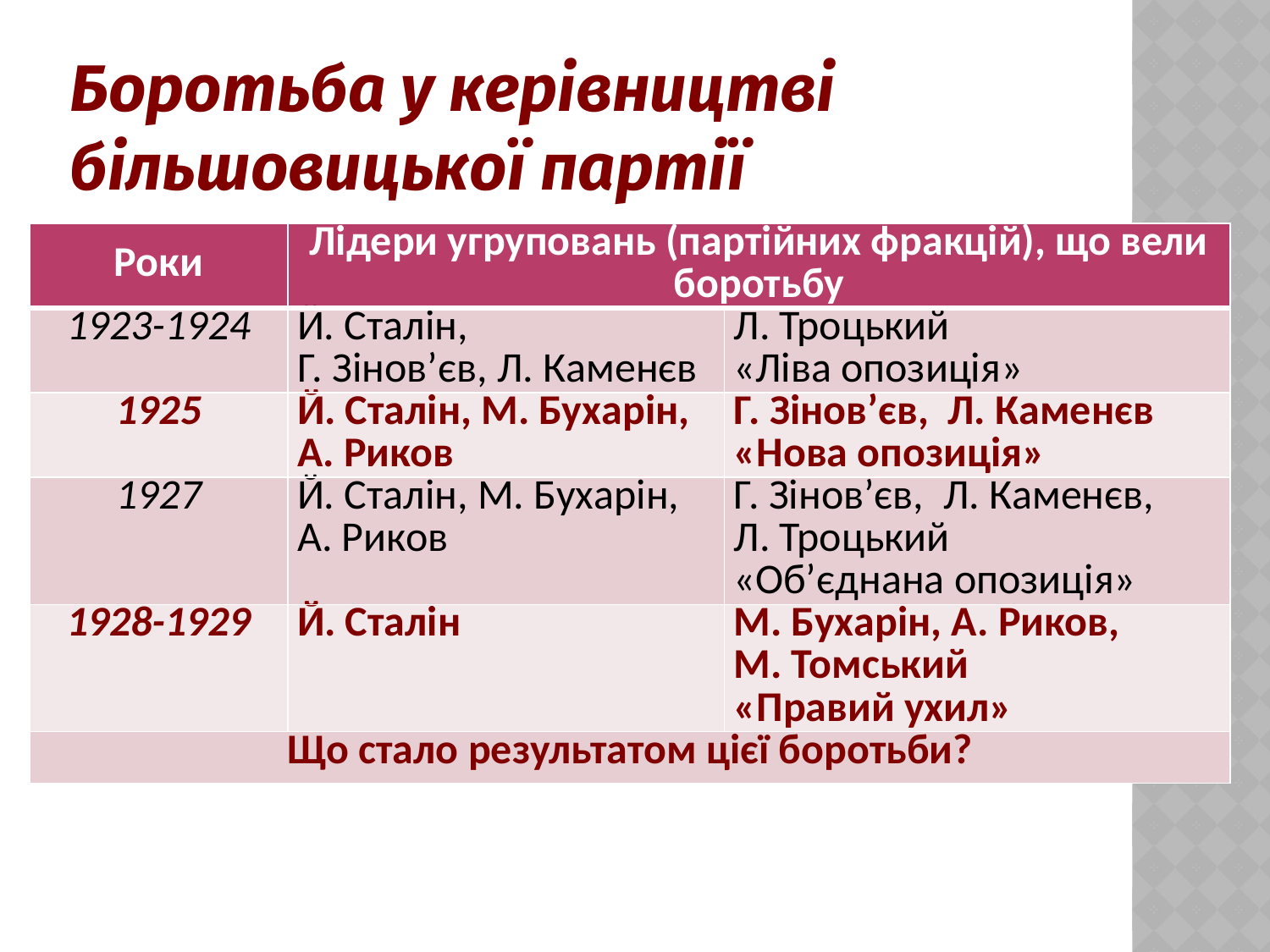

# Боротьба у керівництві більшовицької партії
| Роки | Лідери угруповань (партійних фракцій), що вели боротьбу |  |
| --- | --- | --- |
| 1923-1924 | Й. Сталін, Г. Зінов’єв, Л. Каменєв | Л. Троцький «Ліва опозиція» |
| 1925 | Й. Сталін, М. Бухарін, А. Риков | Г. Зінов’єв, Л. Каменєв «Нова опозиція» |
| 1927 | Й. Сталін, М. Бухарін, А. Риков | Г. Зінов’єв, Л. Каменєв, Л. Троцький «Об’єднана опозиція» |
| 1928-1929 | Й. Сталін | М. Бухарін, А. Риков, М. Томський «Правий ухил» |
| Що стало результатом цієї боротьби? |  |  |